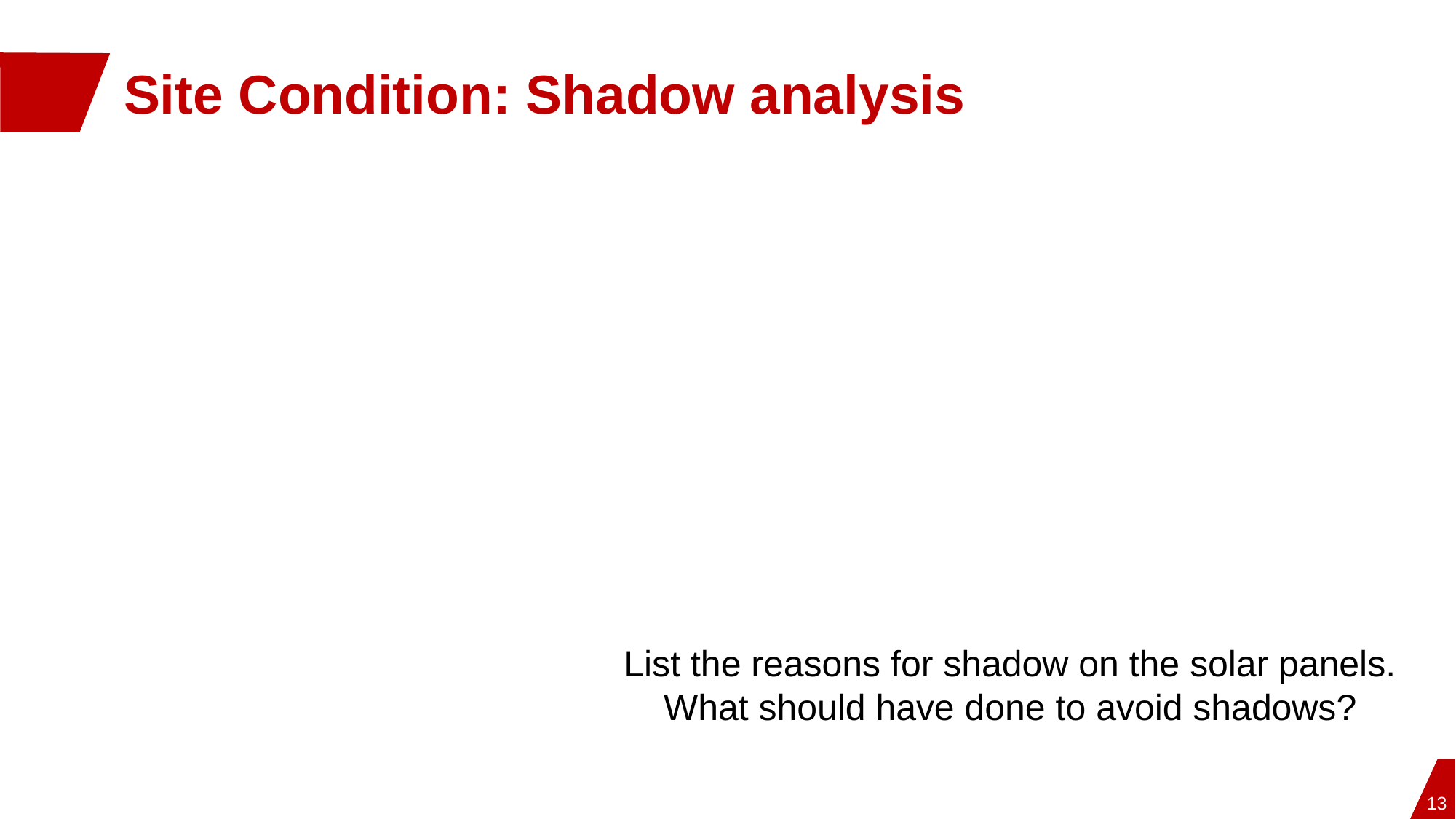

# Site Condition: Shadow analysis
List the reasons for shadow on the solar panels.
What should have done to avoid shadows?
13